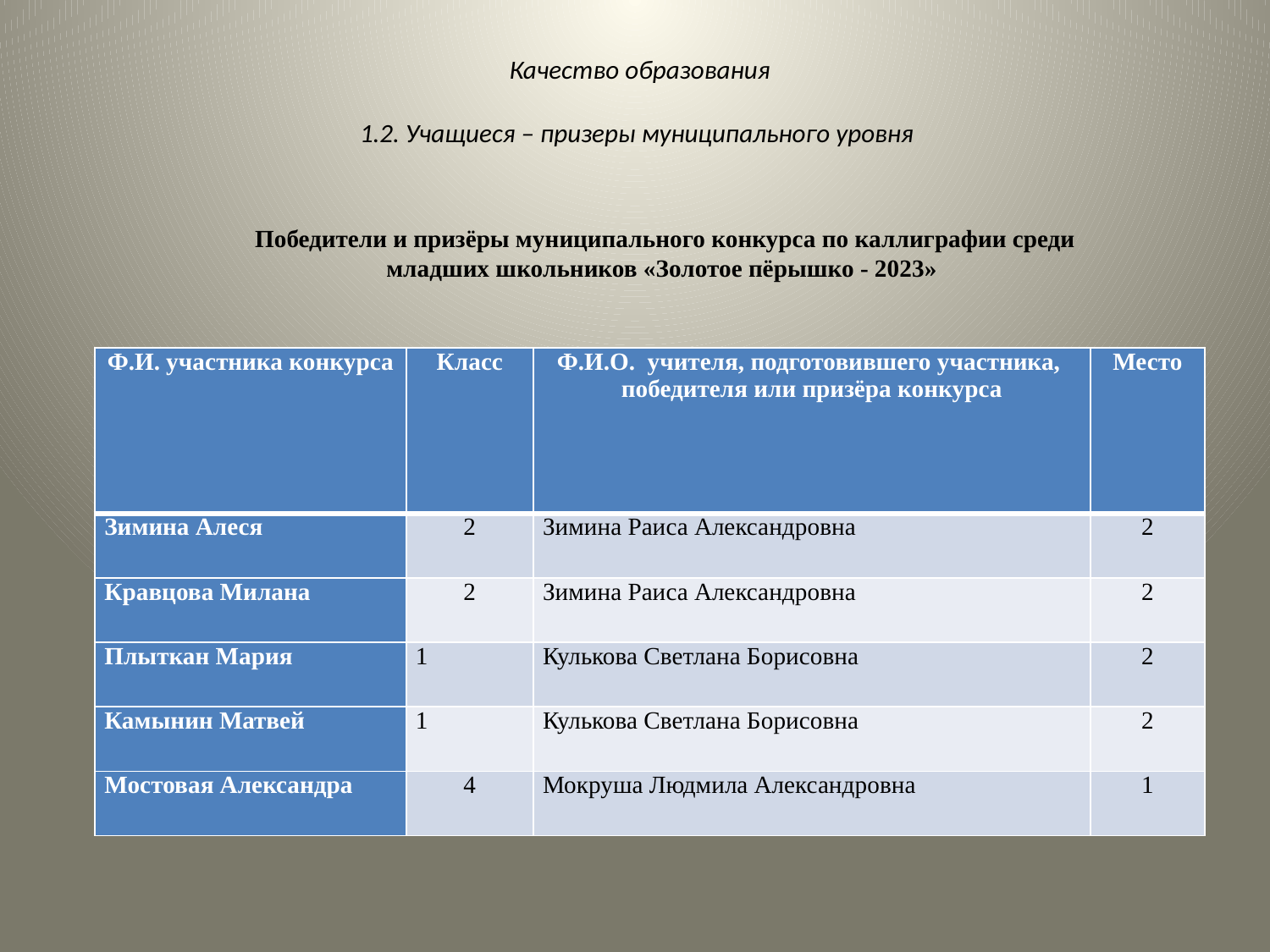

# Качество образования 1.2. Учащиеся – призеры муниципального уровня

Победители и призёры муниципального конкурса по каллиграфии среди младших школьников «Золотое пёрышко - 2023»

| Ф.И. участника конкурса | Класс | Ф.И.О. учителя, подготовившего участника, победителя или призёра конкурса | Место |
| --- | --- | --- | --- |
| Зимина Алеся | 2 | Зимина Раиса Александровна | 2 |
| Кравцова Милана | 2 | Зимина Раиса Александровна | 2 |
| Плыткан Мария | 1 | Кулькова Светлана Борисовна | 2 |
| Камынин Матвей | 1 | Кулькова Светлана Борисовна | 2 |
| Мостовая Александра | 4 | Мокруша Людмила Александровна | 1 |